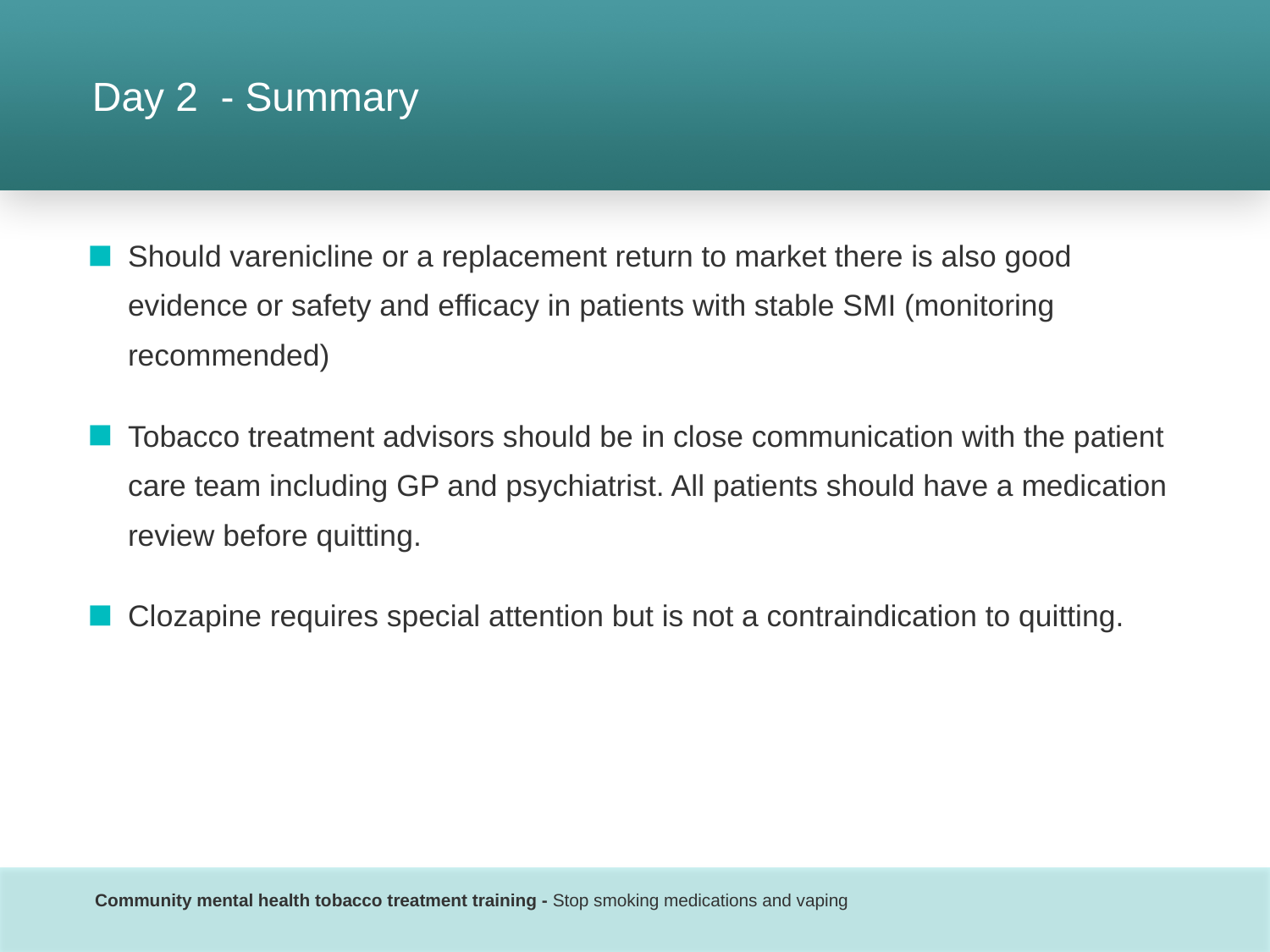

# Day 2  - Summary
Should varenicline or a replacement return to market there is also good evidence or safety and efficacy in patients with stable SMI (monitoring recommended)
Tobacco treatment advisors should be in close communication with the patient care team including GP and psychiatrist. All patients should have a medication review before quitting.
Clozapine requires special attention but is not a contraindication to quitting.
Community mental health tobacco treatment training - Stop smoking medications and vaping